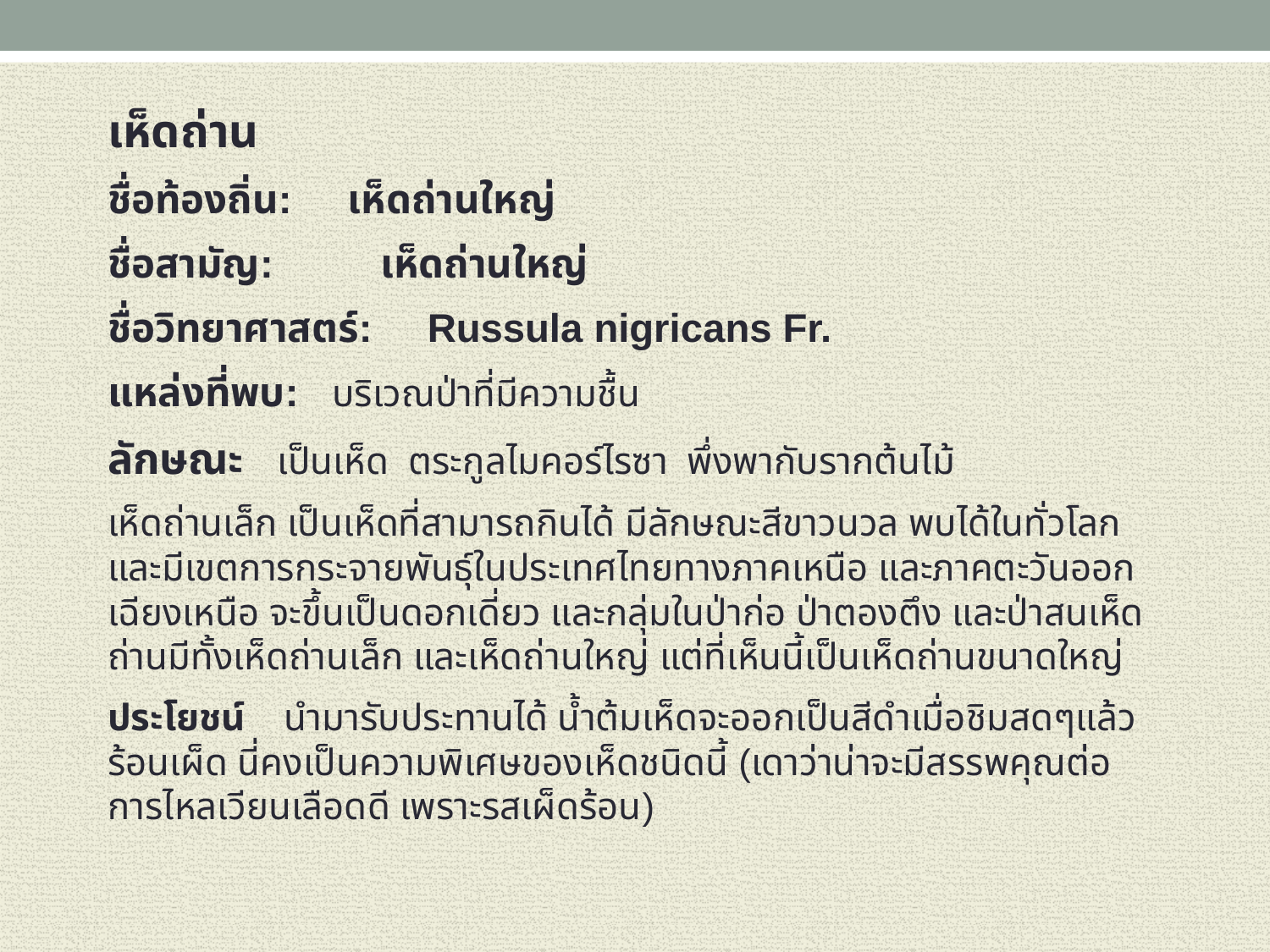

เห็ดถ่าน
ชื่อท้องถิ่น:     เห็ดถ่านใหญ่
ชื่อสามัญ:	      เห็ดถ่านใหญ่
ชื่อวิทยาศาสตร์:	 Russula nigricans Fr.
แหล่งที่พบ:   บริเวณป่าที่มีความชื้น
ลักษณะ   เป็นเห็ด  ตระกูลไมคอร์ไรซา  พึ่งพากับรากต้นไม้
เห็ดถ่านเล็ก เป็นเห็ดที่สามารถกินได้ มีลักษณะสีขาวนวล พบได้ในทั่วโลก และมีเขตการกระจายพันธุ์ในประเทศไทยทางภาคเหนือ และภาคตะวันออกเฉียงเหนือ จะขึ้นเป็นดอกเดี่ยว และกลุ่มในป่าก่อ ป่าตองตึง และป่าสนเห็ดถ่านมีทั้งเห็ดถ่านเล็ก และเห็ดถ่านใหญ่ แต่ที่เห็นนี้เป็นเห็ดถ่านขนาดใหญ่
ประโยชน์    นำมารับประทานได้ น้ำต้มเห็ดจะออกเป็นสีดำเมื่อชิมสดๆแล้วร้อนเผ็ด นี่คงเป็นความพิเศษของเห็ดชนิดนี้ (เดาว่าน่าจะมีสรรพคุณต่อการไหลเวียนเลือดดี เพราะรสเผ็ดร้อน)